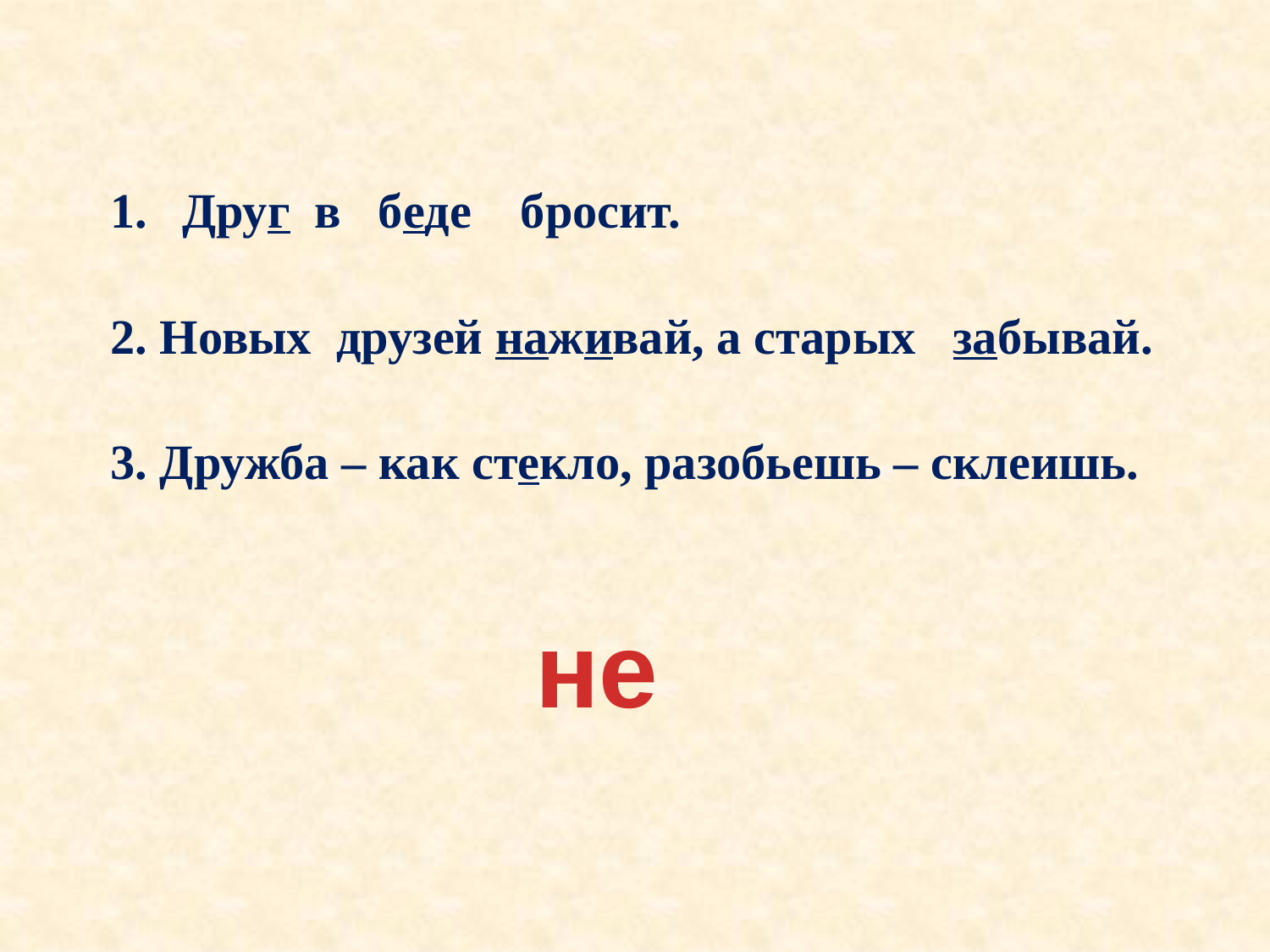

| Друг в беде бросит. 2. Новых друзей наживай, а старых забывай. 3. Дружба – как стекло, разобьешь – склеишь. |
| --- |
не